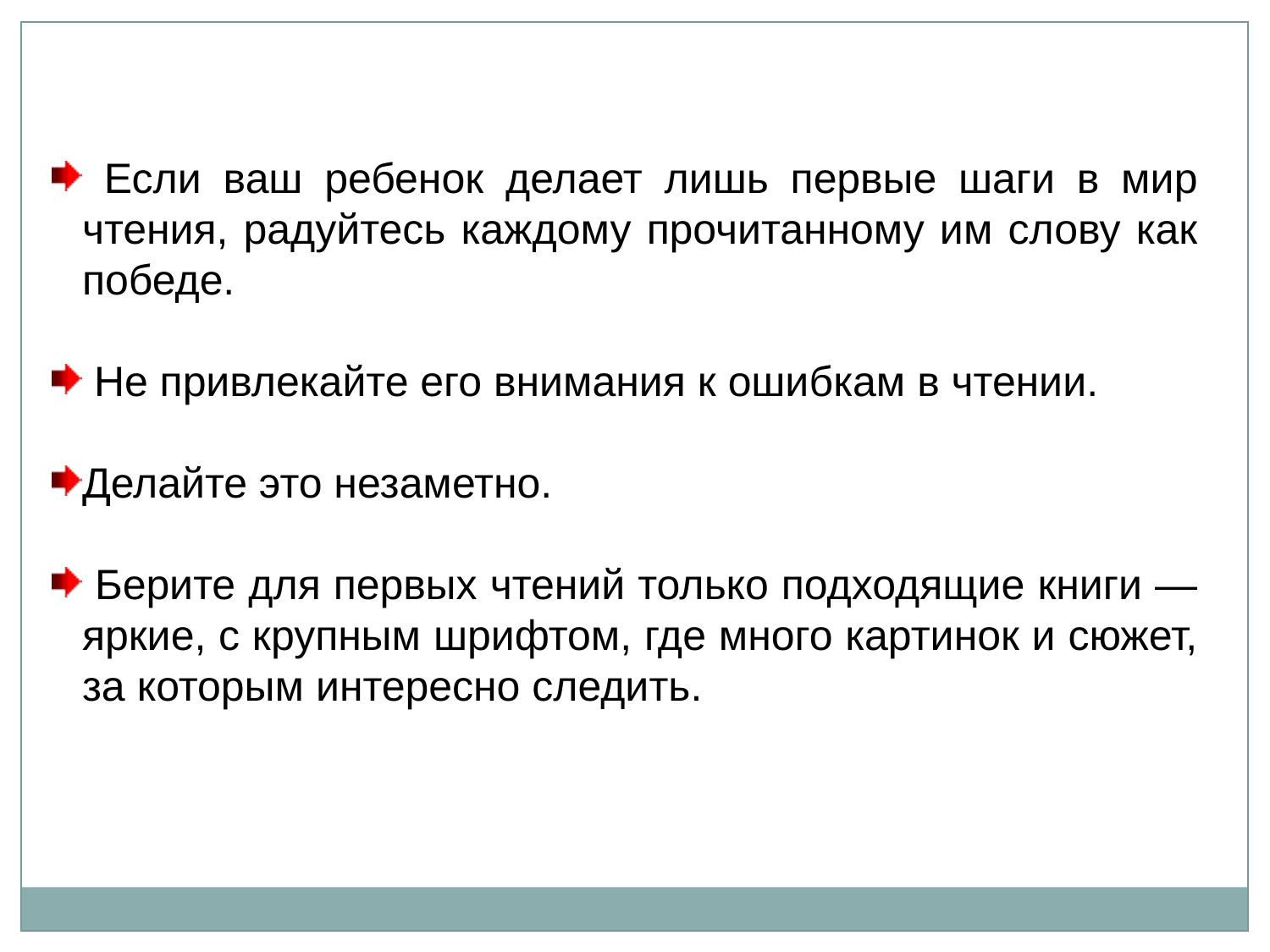

Если ваш ребенок делает лишь первые шаги в мир чтения, радуйтесь каждому прочитанному им слову как победе.

 Не привлекайте его внимания к ошибкам в чтении.

Делайте это незаметно.

 Берите для первых чтений только подходящие книги — яркие, с крупным шрифтом, где много картинок и сюжет, за которым интересно следить.